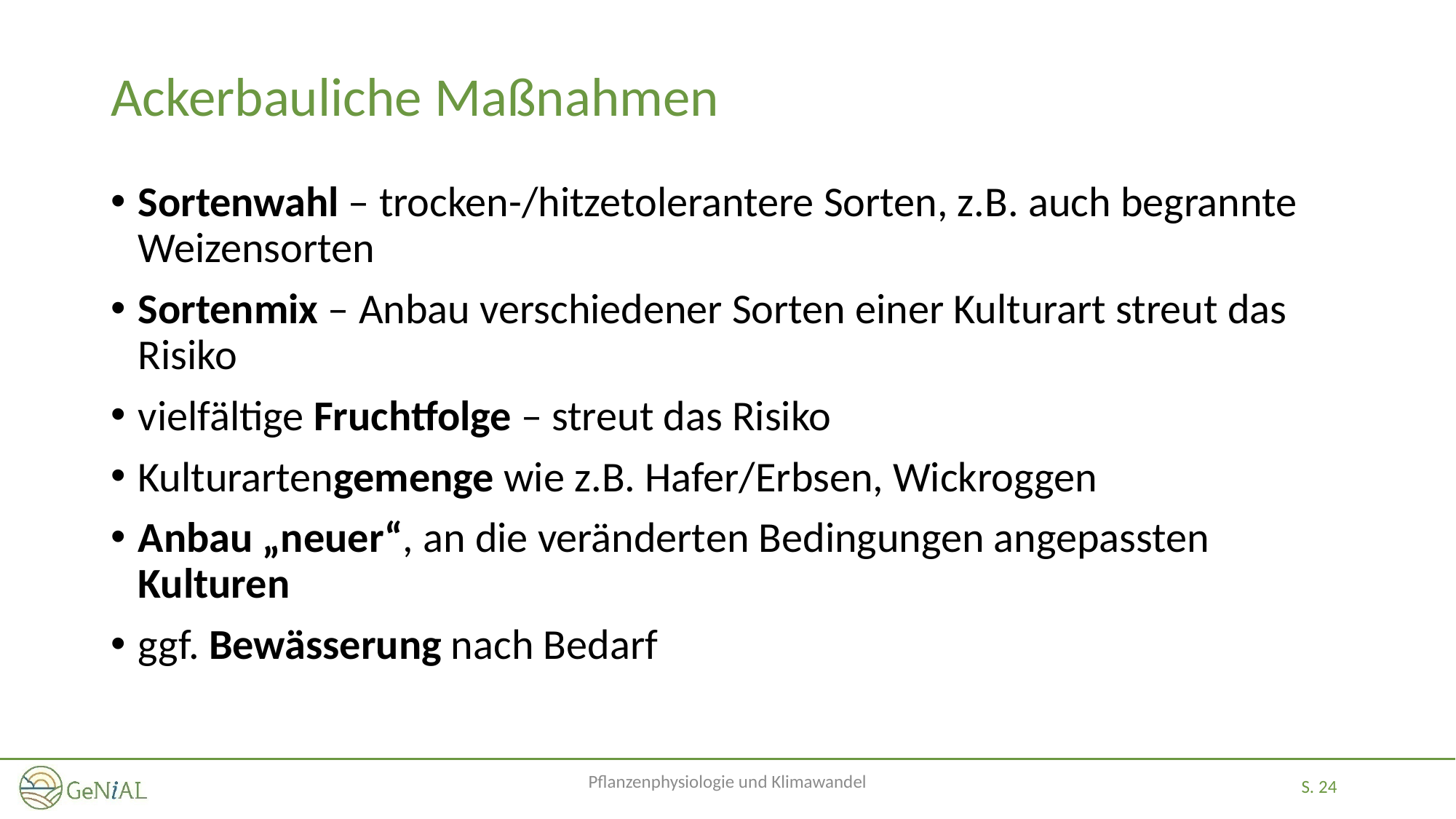

# Ackerbauliche Maßnahmen
Sortenwahl – trocken-/hitzetolerantere Sorten, z.B. auch begrannte Weizensorten
Sortenmix – Anbau verschiedener Sorten einer Kulturart streut das Risiko
vielfältige Fruchtfolge – streut das Risiko
Kulturartengemenge wie z.B. Hafer/Erbsen, Wickroggen
Anbau „neuer“, an die veränderten Bedingungen angepassten Kulturen
ggf. Bewässerung nach Bedarf
Pflanzenphysiologie und Klimawandel